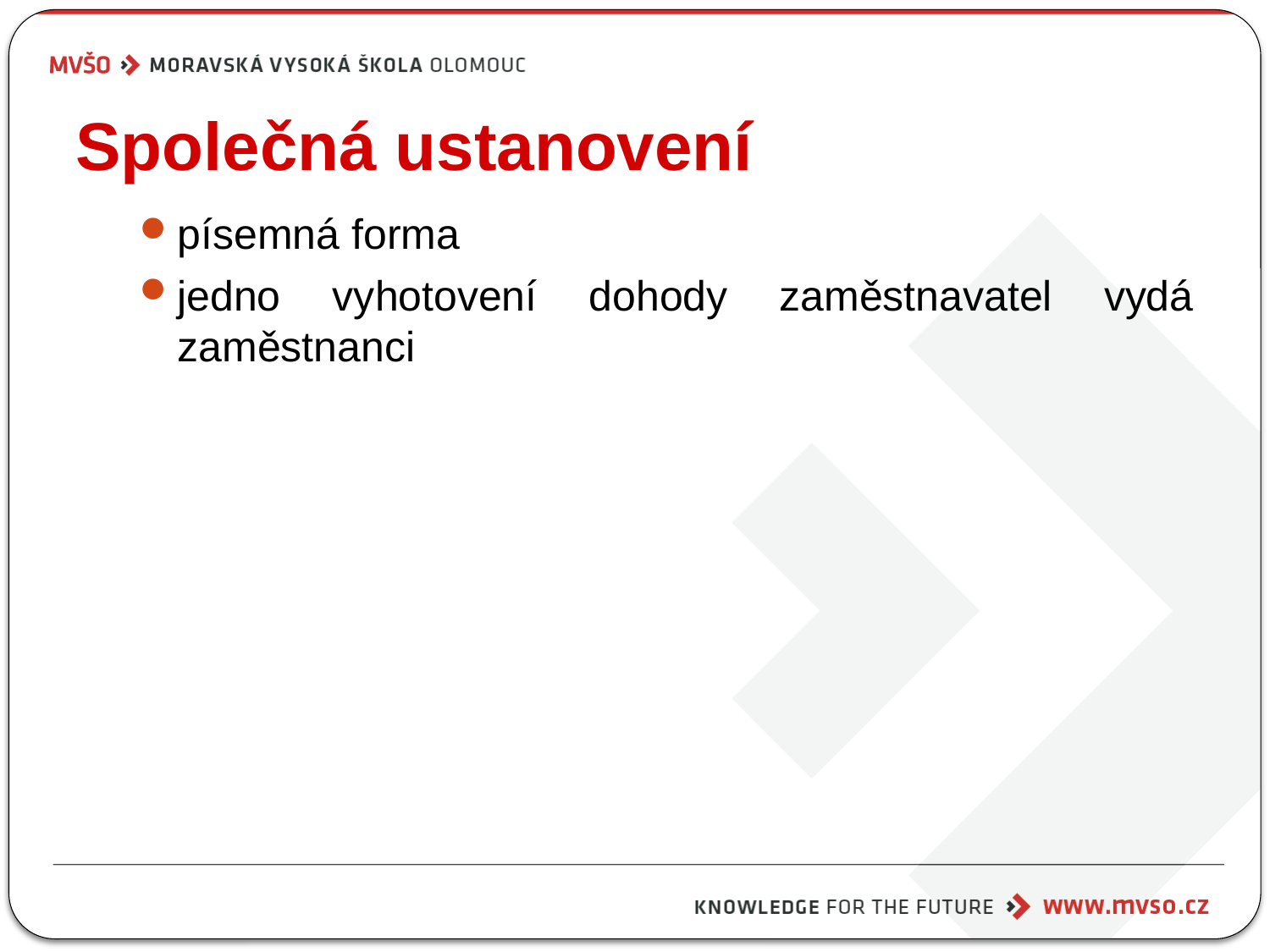

# Společná ustanovení
písemná forma
jedno vyhotovení dohody zaměstnavatel vydá zaměstnanci